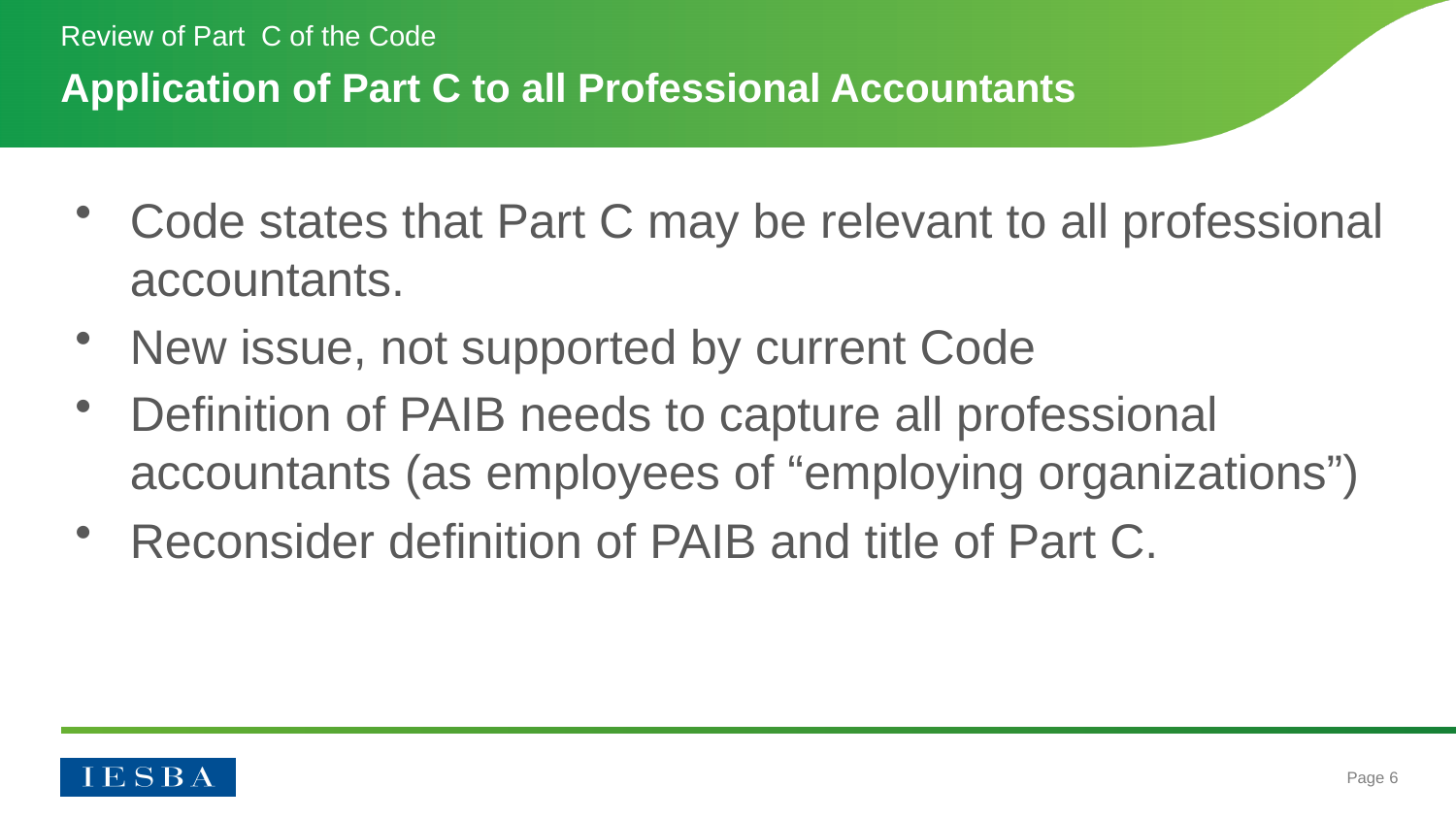

Review of Part  C of the Code

# Application of Part C to all Professional Accountants
Code states that Part C may be relevant to all professional accountants.
New issue, not supported by current Code
Definition of PAIB needs to capture all professional accountants (as employees of “employing organizations”)
Reconsider definition of PAIB and title of Part C.